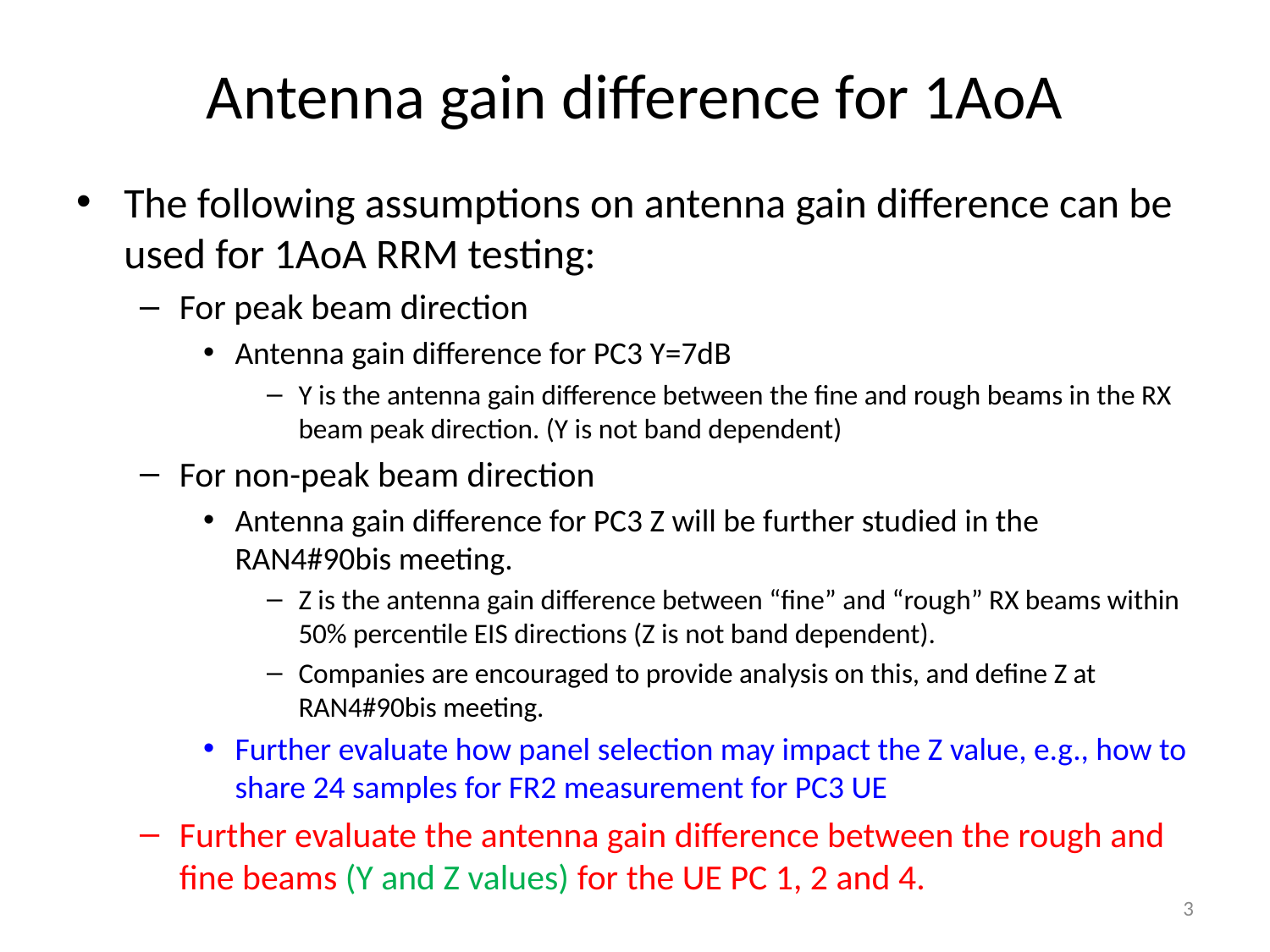

# Antenna gain difference for 1AoA
The following assumptions on antenna gain difference can be used for 1AoA RRM testing:
For peak beam direction
Antenna gain difference for PC3 Y=7dB
Y is the antenna gain difference between the fine and rough beams in the RX beam peak direction. (Y is not band dependent)
For non-peak beam direction
Antenna gain difference for PC3 Z will be further studied in the RAN4#90bis meeting.
Z is the antenna gain difference between “fine” and “rough” RX beams within 50% percentile EIS directions (Z is not band dependent).
Companies are encouraged to provide analysis on this, and define Z at RAN4#90bis meeting.
Further evaluate how panel selection may impact the Z value, e.g., how to share 24 samples for FR2 measurement for PC3 UE
Further evaluate the antenna gain difference between the rough and fine beams (Y and Z values) for the UE PC 1, 2 and 4.

3